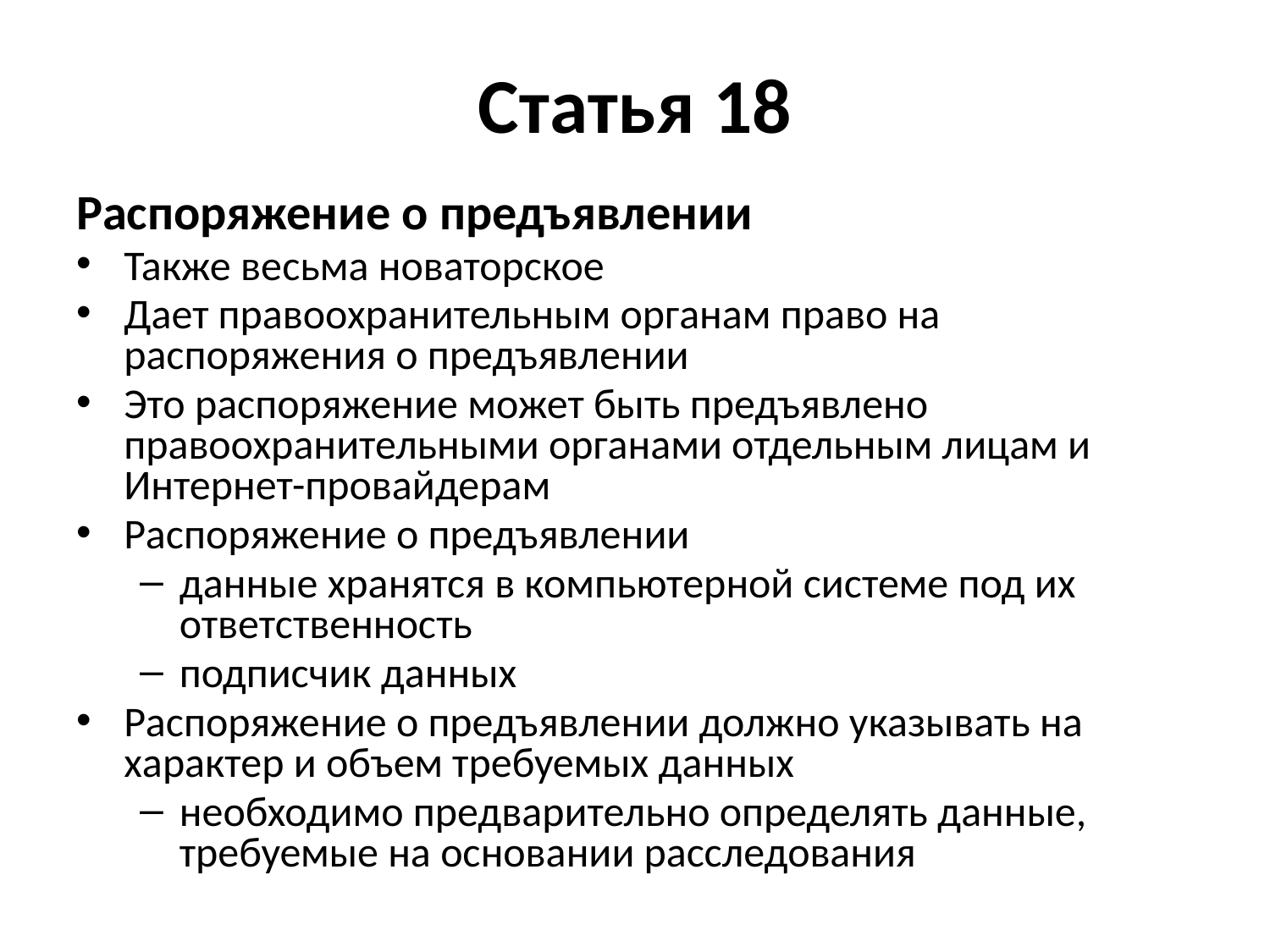

# Статья 18
Распоряжение о предъявлении
Также весьма новаторское
Дает правоохранительным органам право на распоряжения о предъявлении
Это распоряжение может быть предъявлено правоохранительными органами отдельным лицам и Интернет-провайдерам
Распоряжение о предъявлении
данные хранятся в компьютерной системе под их ответственность
подписчик данных
Распоряжение о предъявлении должно указывать на характер и объем требуемых данных
необходимо предварительно определять данные, требуемые на основании расследования